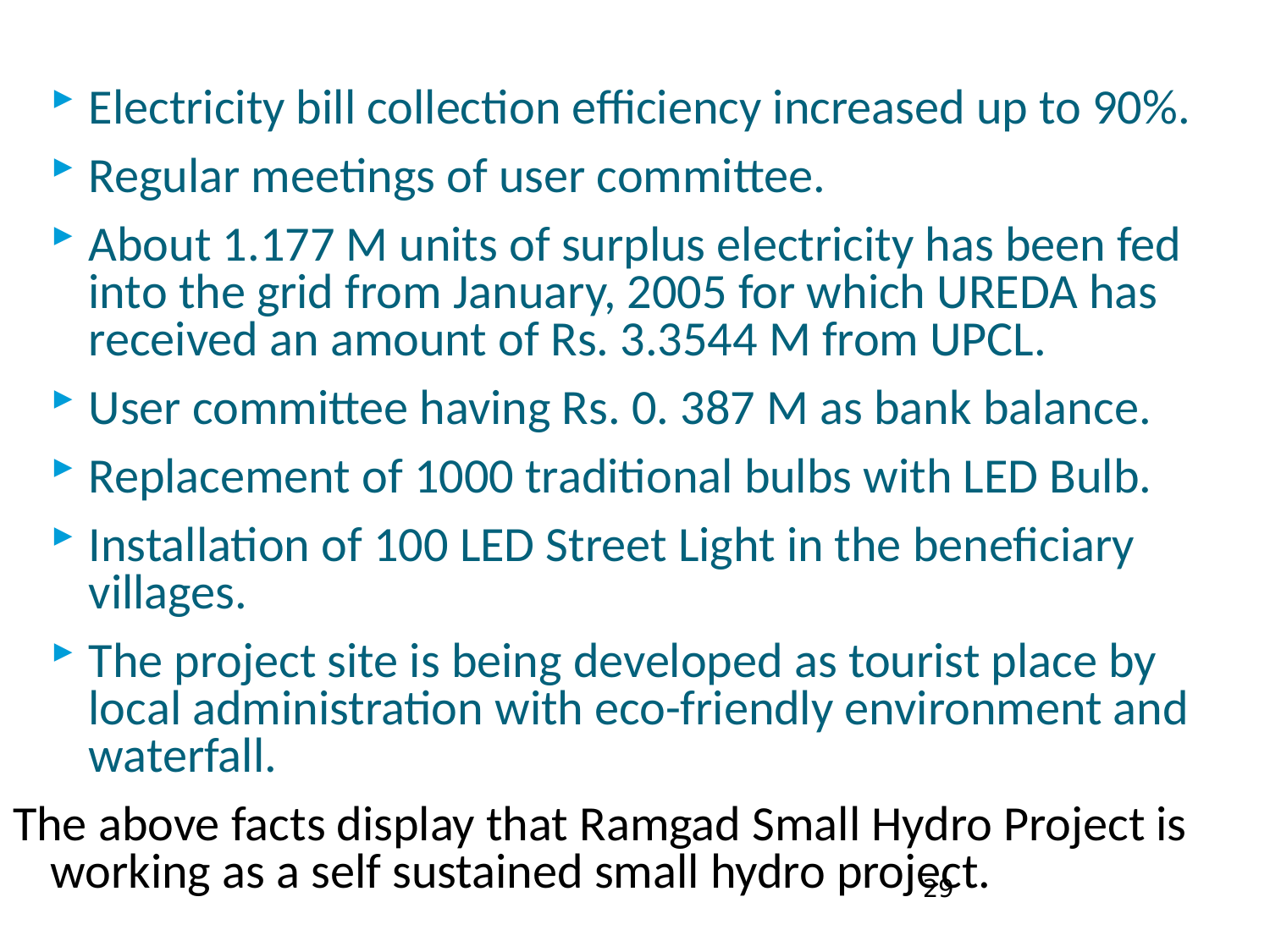

Electricity bill collection efficiency increased up to 90%.
Regular meetings of user committee.
About 1.177 M units of surplus electricity has been fed into the grid from January, 2005 for which UREDA has received an amount of Rs. 3.3544 M from UPCL.
User committee having Rs. 0. 387 M as bank balance.
Replacement of 1000 traditional bulbs with LED Bulb.
Installation of 100 LED Street Light in the beneficiary villages.
The project site is being developed as tourist place by local administration with eco-friendly environment and waterfall.
The above facts display that Ramgad Small Hydro Project is working as a self sustained small hydro project.

29